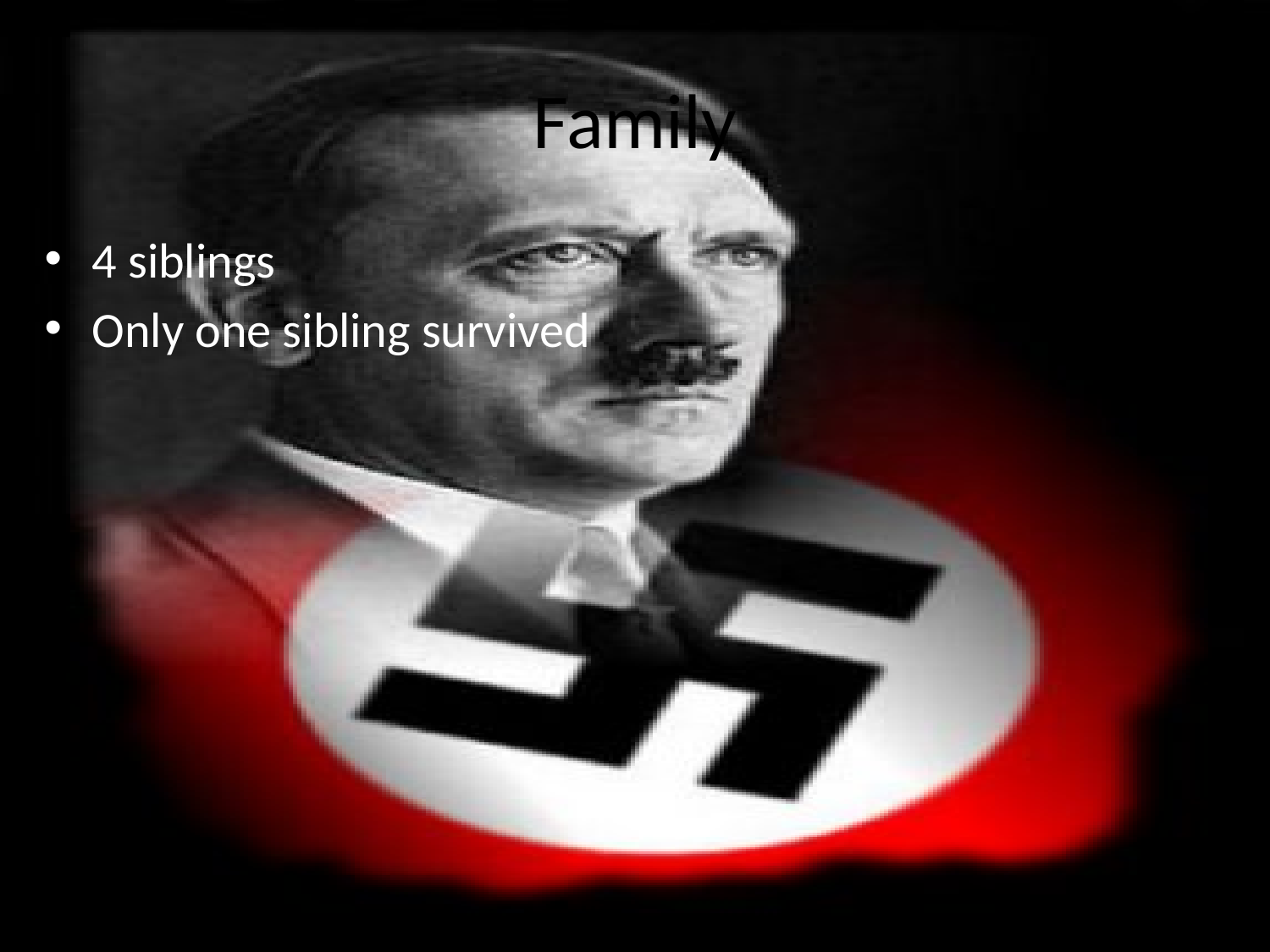

# Family
4 siblings
Only one sibling survived